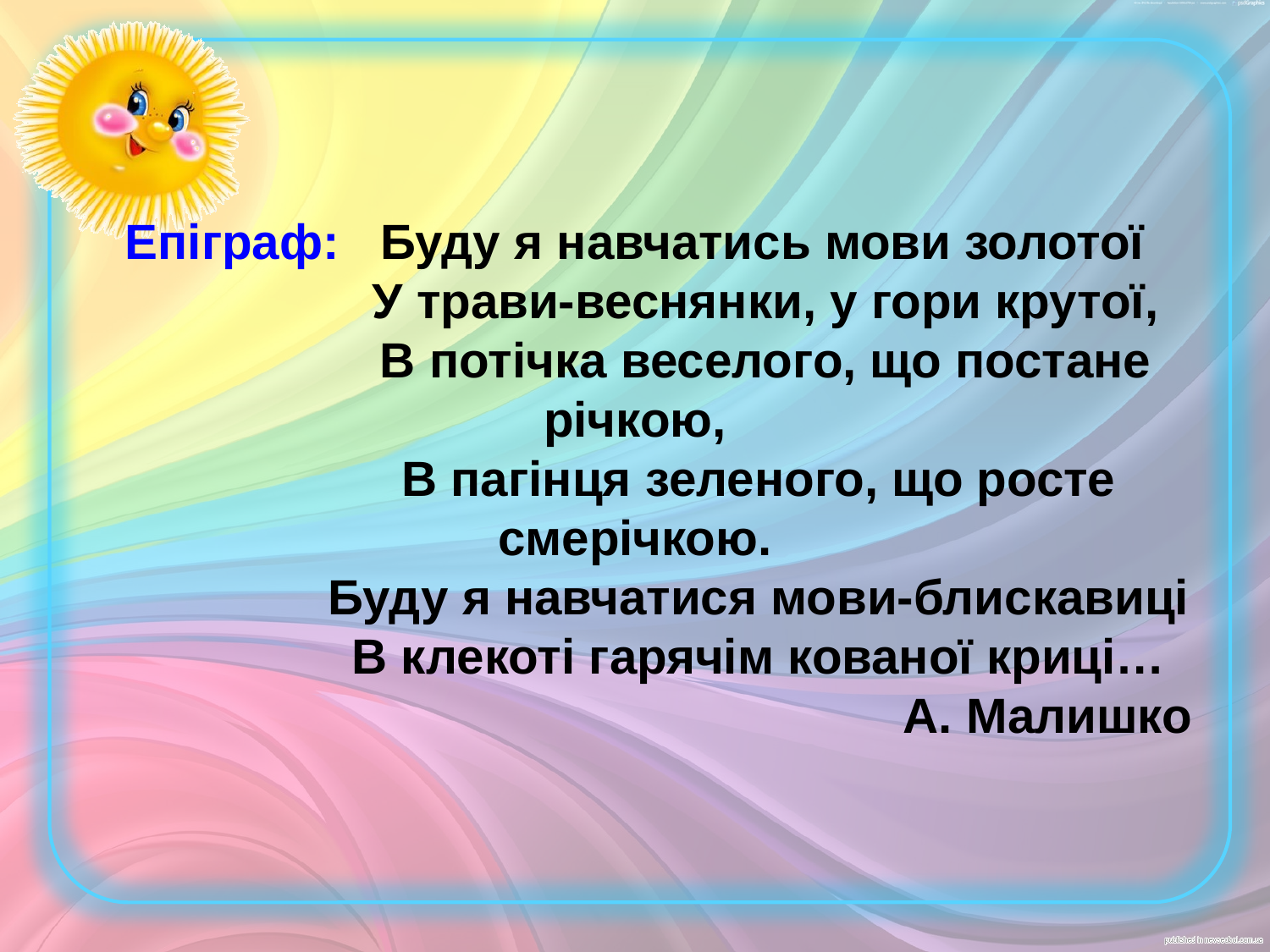

Епіграф:   Буду я навчатись мови золотої
                   У трави-веснянки, у гори крутої,
                   В потічка веселого, що постане річкою,
                  В пагінця зеленого, що росте смерічкою.
                  Буду я навчатися мови-блискавиці
                  В клекоті гарячім кованої криці…
                                                            А. Малишко